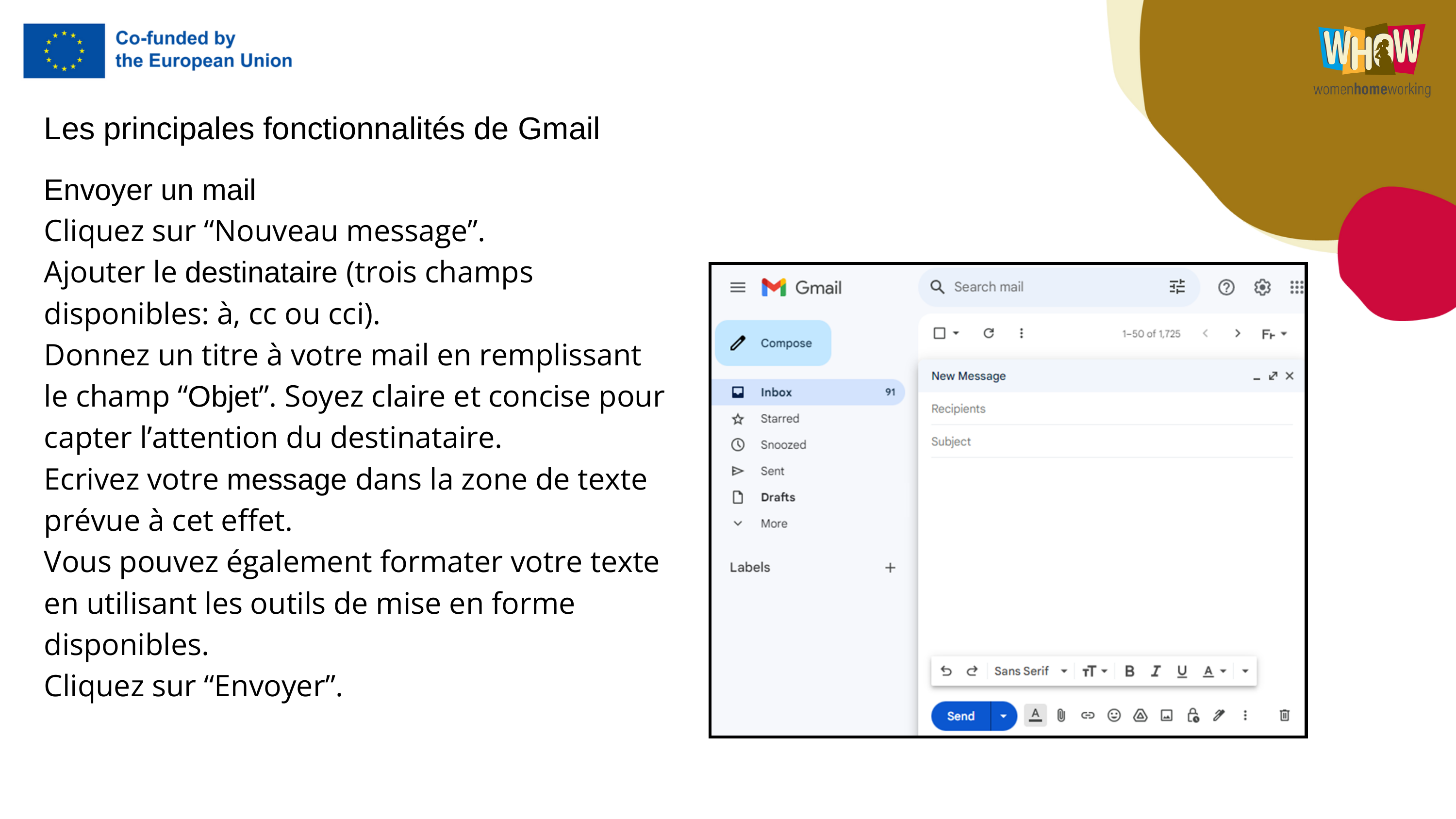

Les principales fonctionnalités de Gmail
Envoyer un mail
Cliquez sur “Nouveau message”.
Ajouter le destinataire (trois champs disponibles: à, cc ou cci).
Donnez un titre à votre mail en remplissant le champ “Objet”. Soyez claire et concise pour capter l’attention du destinataire.
Ecrivez votre message dans la zone de texte prévue à cet effet.
Vous pouvez également formater votre texte en utilisant les outils de mise en forme disponibles.
Cliquez sur “Envoyer”.